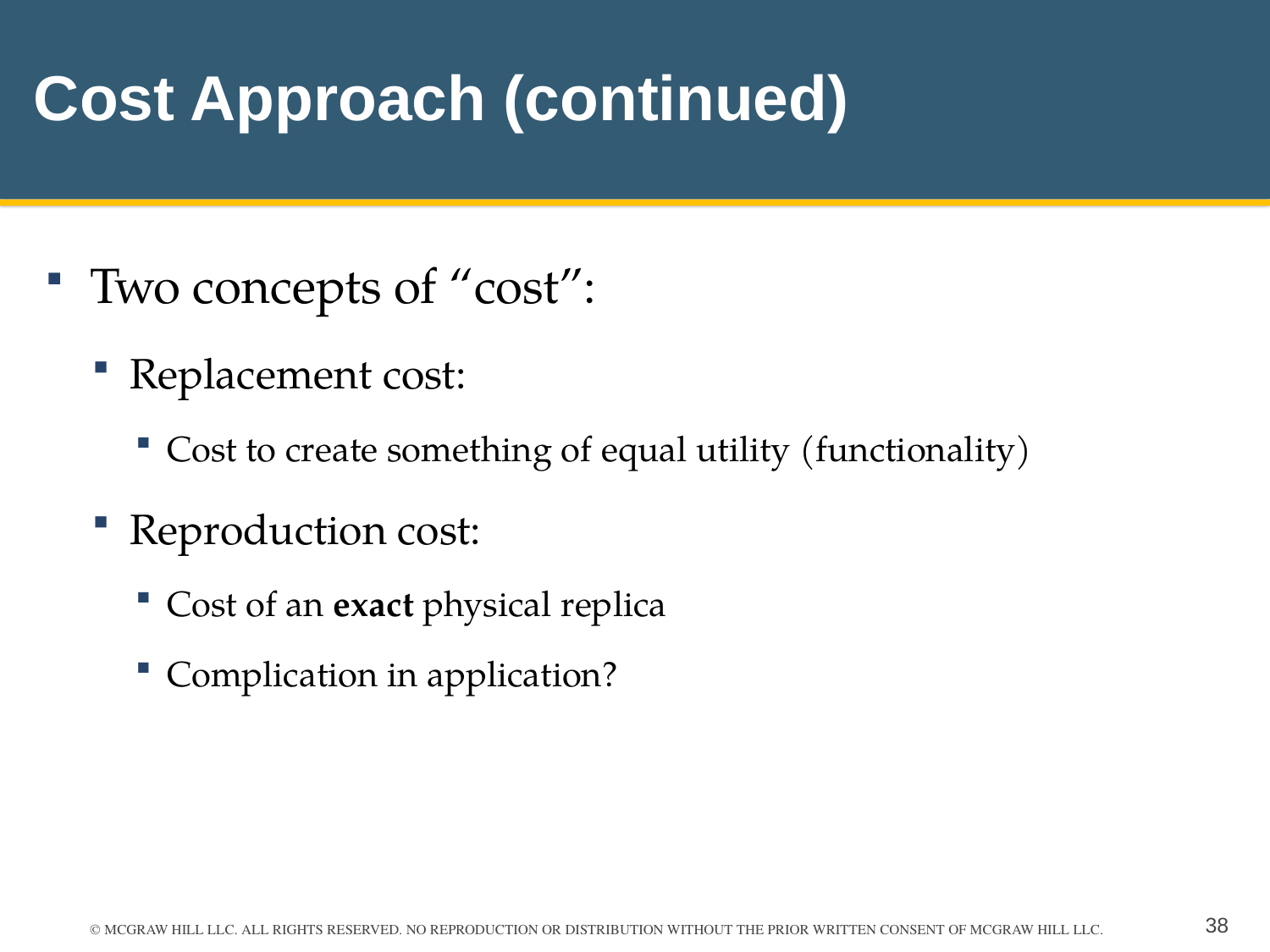

# Cost Approach (continued)
Two concepts of “cost”:
Replacement cost:
Cost to create something of equal utility (functionality)
Reproduction cost:
Cost of an exact physical replica
Complication in application?
© MCGRAW HILL LLC. ALL RIGHTS RESERVED. NO REPRODUCTION OR DISTRIBUTION WITHOUT THE PRIOR WRITTEN CONSENT OF MCGRAW HILL LLC.
38